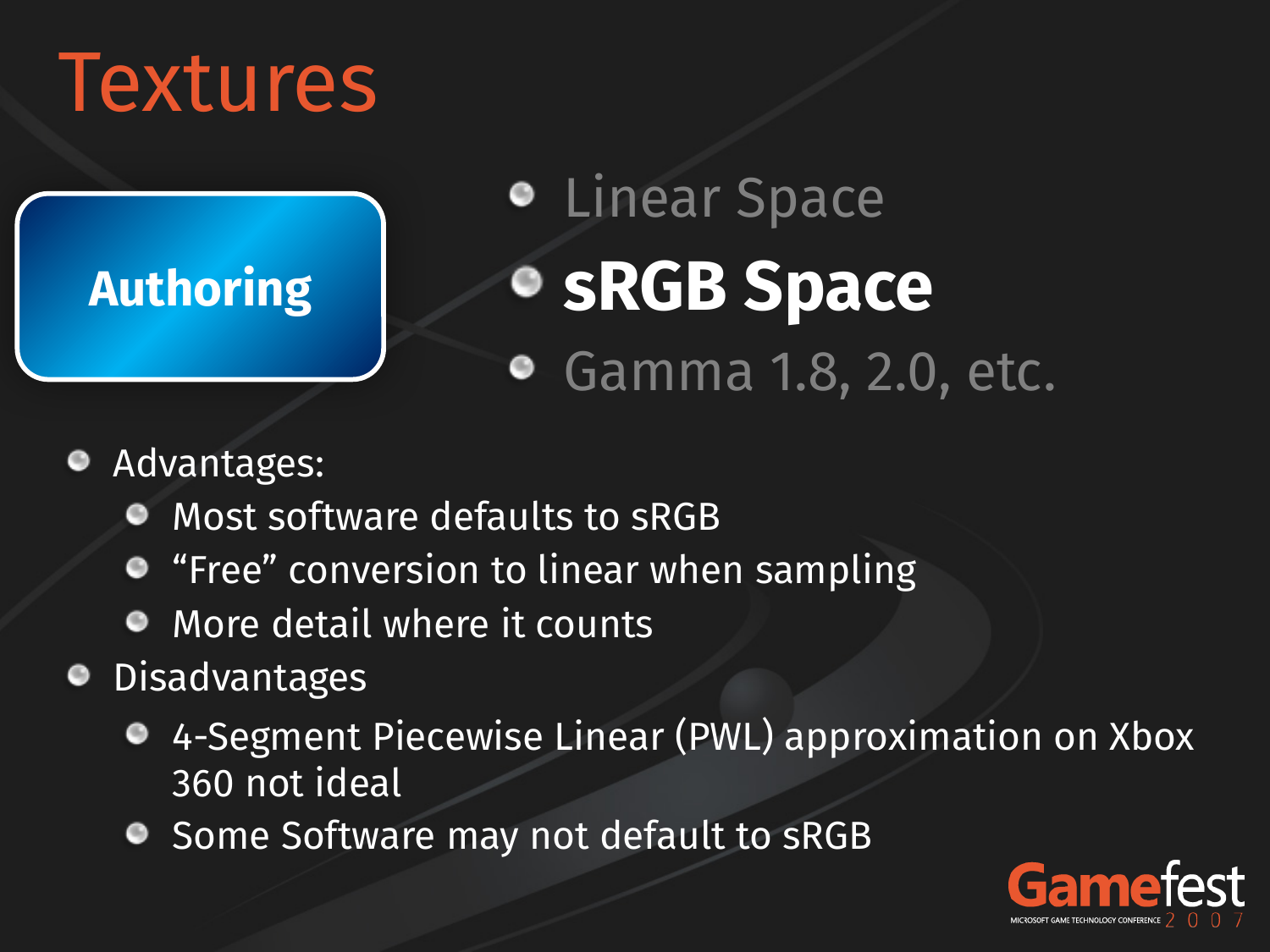

# Textures
Linear Space
sRGB Space
Gamma 1.8, 2.0, etc.
Authoring
Advantages:
Most software defaults to sRGB
“Free” conversion to linear when sampling
More detail where it counts
Disadvantages
4-Segment Piecewise Linear (PWL) approximation on Xbox 360 not ideal
Some Software may not default to sRGB